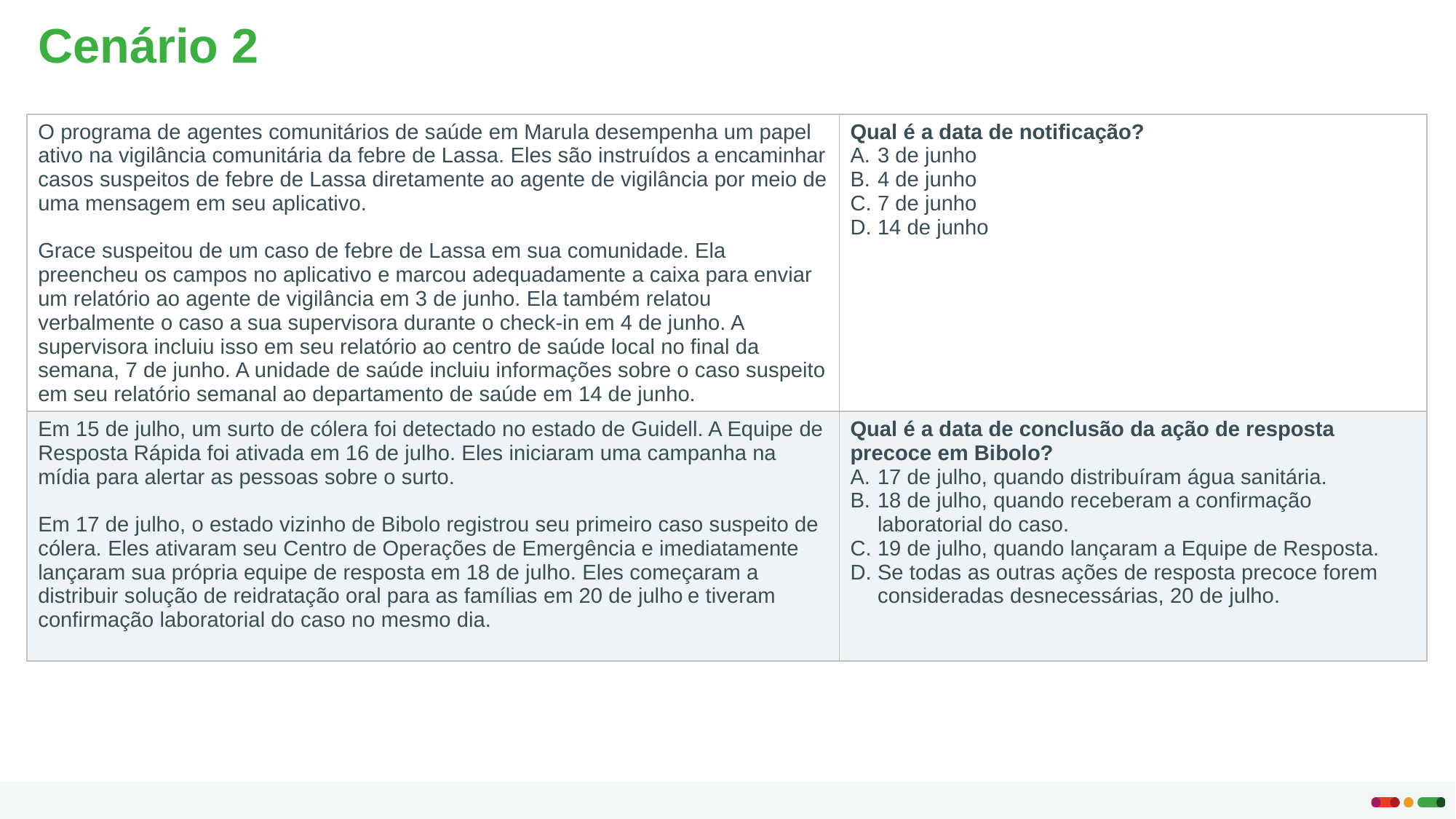

# Cenário 2
| O programa de agentes comunitários de saúde em Marula desempenha um papel ativo na vigilância comunitária da febre de Lassa. Eles são instruídos a encaminhar casos suspeitos de febre de Lassa diretamente ao agente de vigilância por meio de uma mensagem em seu aplicativo. Grace suspeitou de um caso de febre de Lassa em sua comunidade. Ela preencheu os campos no aplicativo e marcou adequadamente a caixa para enviar um relatório ao agente de vigilância em 3 de junho. Ela também relatou verbalmente o caso a sua supervisora durante o check-in em 4 de junho. A supervisora incluiu isso em seu relatório ao centro de saúde local no final da semana, 7 de junho. A unidade de saúde incluiu informações sobre o caso suspeito em seu relatório semanal ao departamento de saúde em 14 de junho. | Qual é a data de notificação? 3 de junho 4 de junho 7 de junho 14 de junho |
| --- | --- |
| Em 15 de julho, um surto de cólera foi detectado no estado de Guidell. A Equipe de Resposta Rápida foi ativada em 16 de julho. Eles iniciaram uma campanha na mídia para alertar as pessoas sobre o surto. Em 17 de julho, o estado vizinho de Bibolo registrou seu primeiro caso suspeito de cólera. Eles ativaram seu Centro de Operações de Emergência e imediatamente lançaram sua própria equipe de resposta em 18 de julho. Eles começaram a distribuir solução de reidratação oral para as famílias em 20 de julho e tiveram confirmação laboratorial do caso no mesmo dia. | Qual é a data de conclusão da ação de resposta precoce em Bibolo? 17 de julho, quando distribuíram água sanitária. 18 de julho, quando receberam a confirmação laboratorial do caso.  19 de julho, quando lançaram a Equipe de Resposta. Se todas as outras ações de resposta precoce forem consideradas desnecessárias, 20 de julho. |